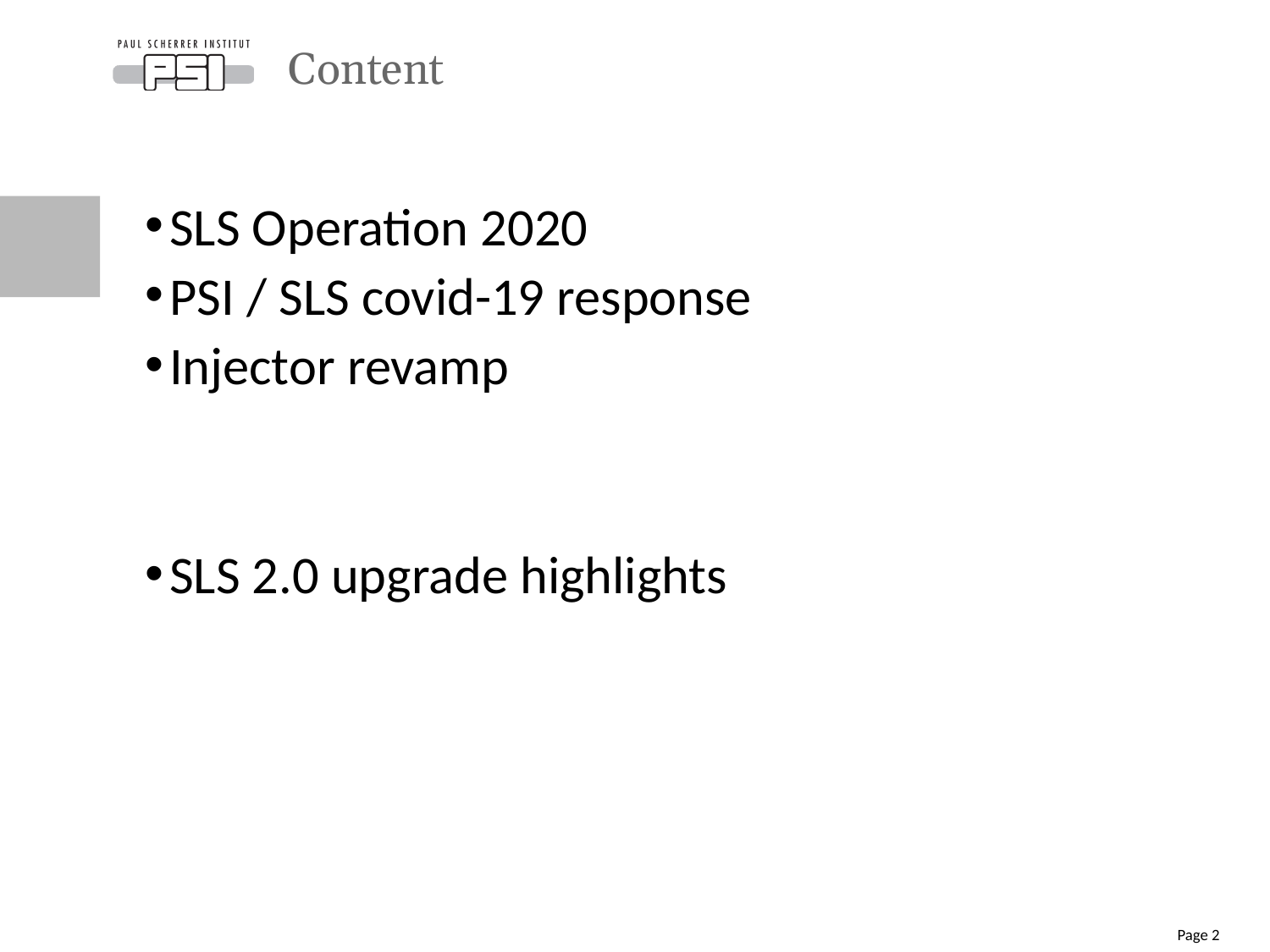

# Content
SLS Operation 2020
PSI / SLS covid-19 response
Injector revamp

SLS 2.0 upgrade highlights
Page 2